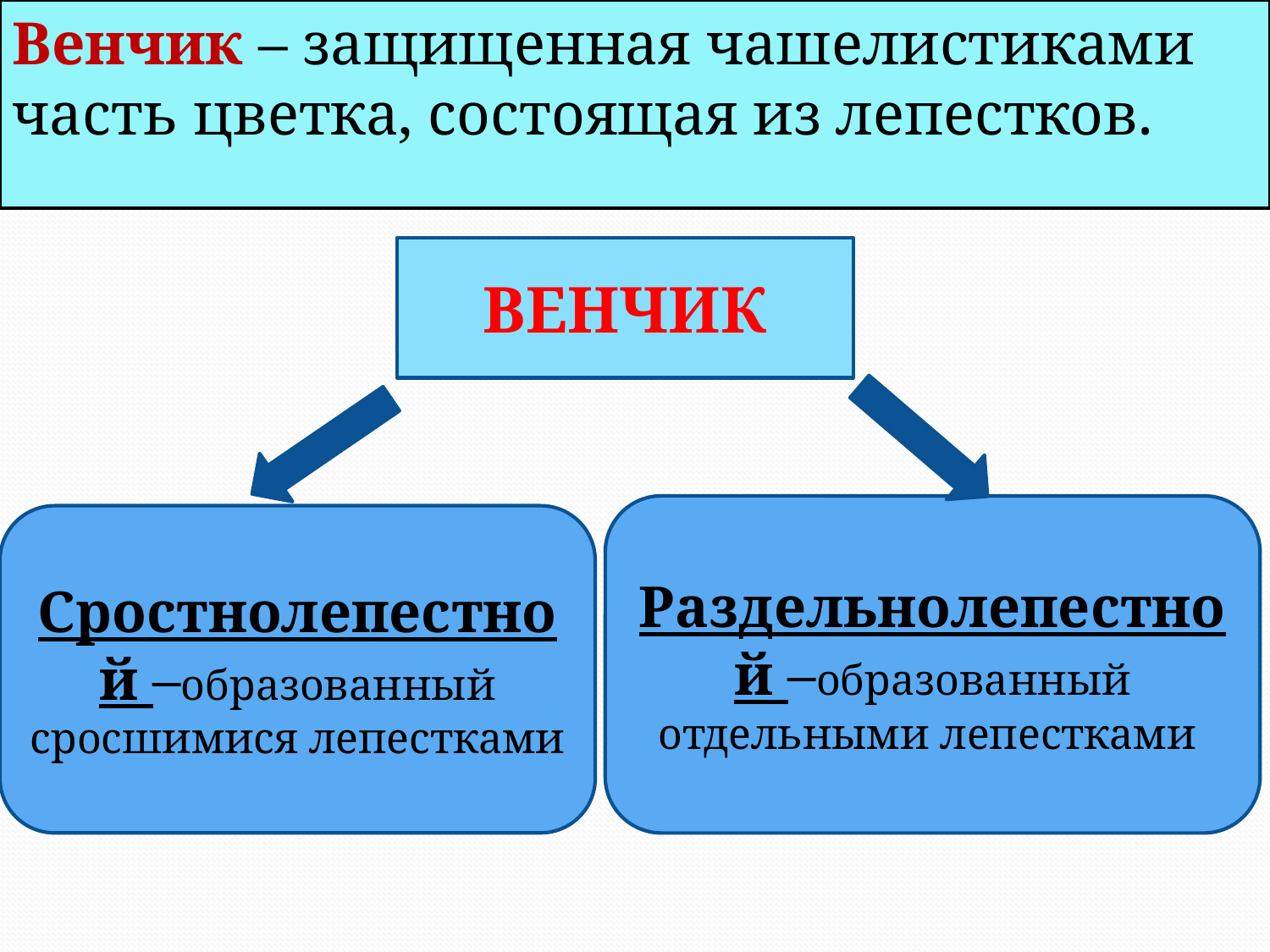

Венчик – защищенная чашелистиками часть цветка, состоящая из лепестков.
ВЕНЧИК

Раздельнолепестной –образованный отдельными лепестками
Сростнолепестной –образованный сросшимися лепестками